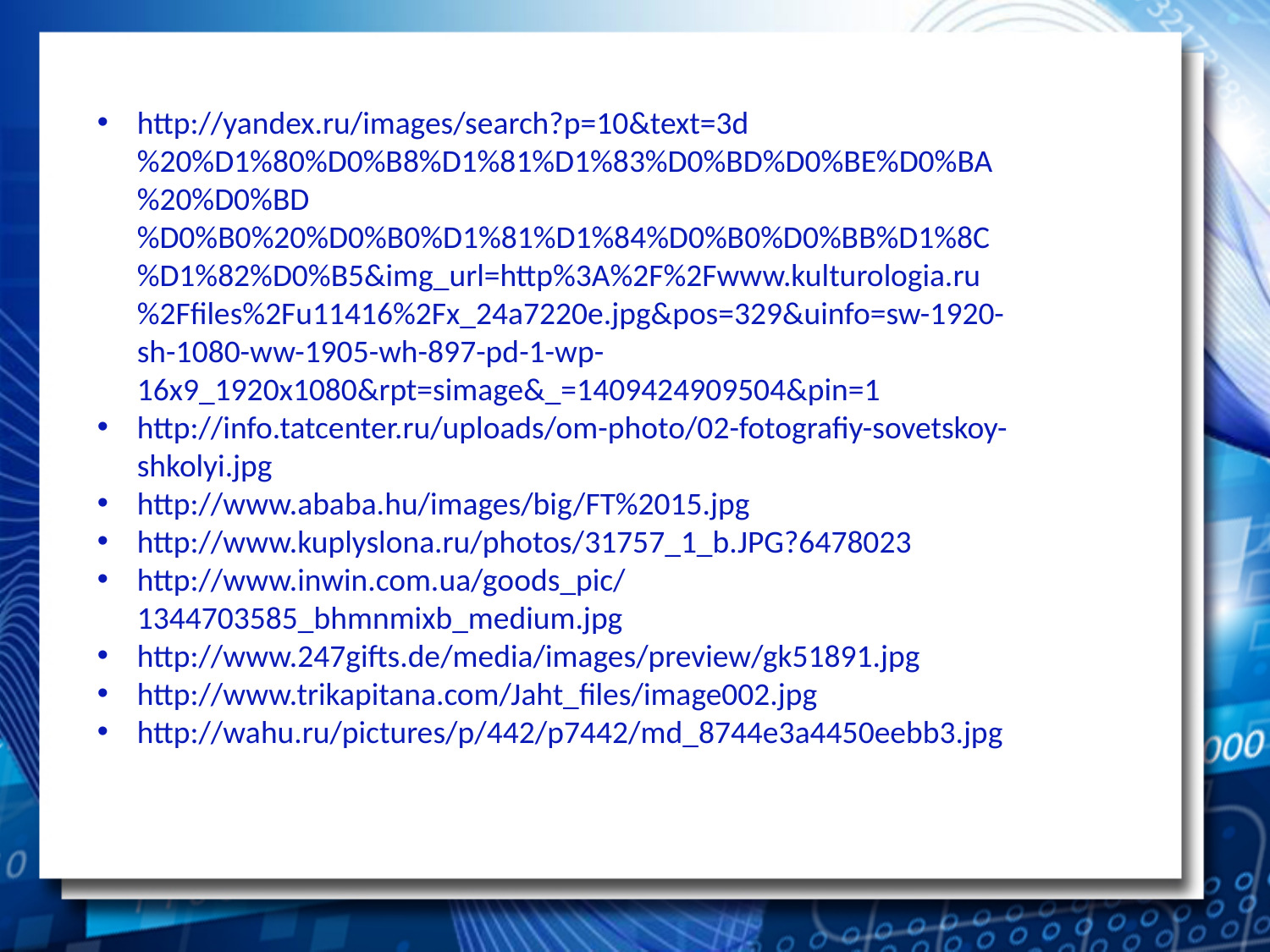

http://yandex.ru/images/search?p=10&text=3d%20%D1%80%D0%B8%D1%81%D1%83%D0%BD%D0%BE%D0%BA%20%D0%BD%D0%B0%20%D0%B0%D1%81%D1%84%D0%B0%D0%BB%D1%8C%D1%82%D0%B5&img_url=http%3A%2F%2Fwww.kulturologia.ru%2Ffiles%2Fu11416%2Fx_24a7220e.jpg&pos=329&uinfo=sw-1920-sh-1080-ww-1905-wh-897-pd-1-wp-16x9_1920x1080&rpt=simage&_=1409424909504&pin=1
http://info.tatcenter.ru/uploads/om-photo/02-fotografiy-sovetskoy-shkolyi.jpg
http://www.ababa.hu/images/big/FT%2015.jpg
http://www.kuplyslona.ru/photos/31757_1_b.JPG?6478023
http://www.inwin.com.ua/goods_pic/1344703585_bhmnmixb_medium.jpg
http://www.247gifts.de/media/images/preview/gk51891.jpg
http://www.trikapitana.com/Jaht_files/image002.jpg
http://wahu.ru/pictures/p/442/p7442/md_8744e3a4450eebb3.jpg